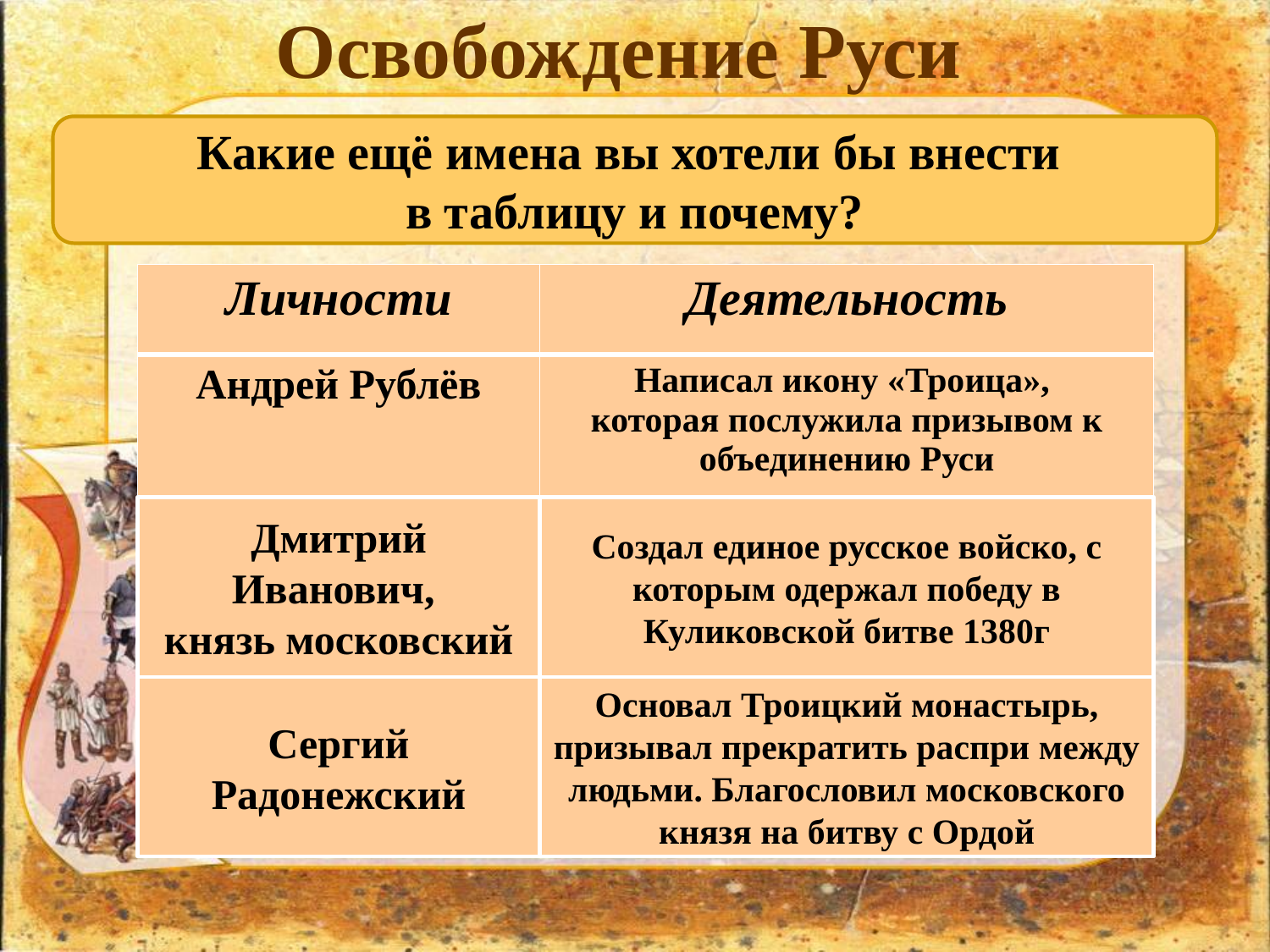

# Освобождение Руси
Какие ещё имена вы хотели бы внести
в таблицу и почему?
| Личности | Деятельность |
| --- | --- |
| Андрей Рублёв | Написал икону «Троица», которая послужила призывом к объединению Руси |
Дмитрий Иванович,
князь московский
Создал единое русское войско, с которым одержал победу в Куликовской битве 1380г
Сергий Радонежский
Основал Троицкий монастырь, призывал прекратить распри между людьми. Благословил московского князя на битву с Ордой